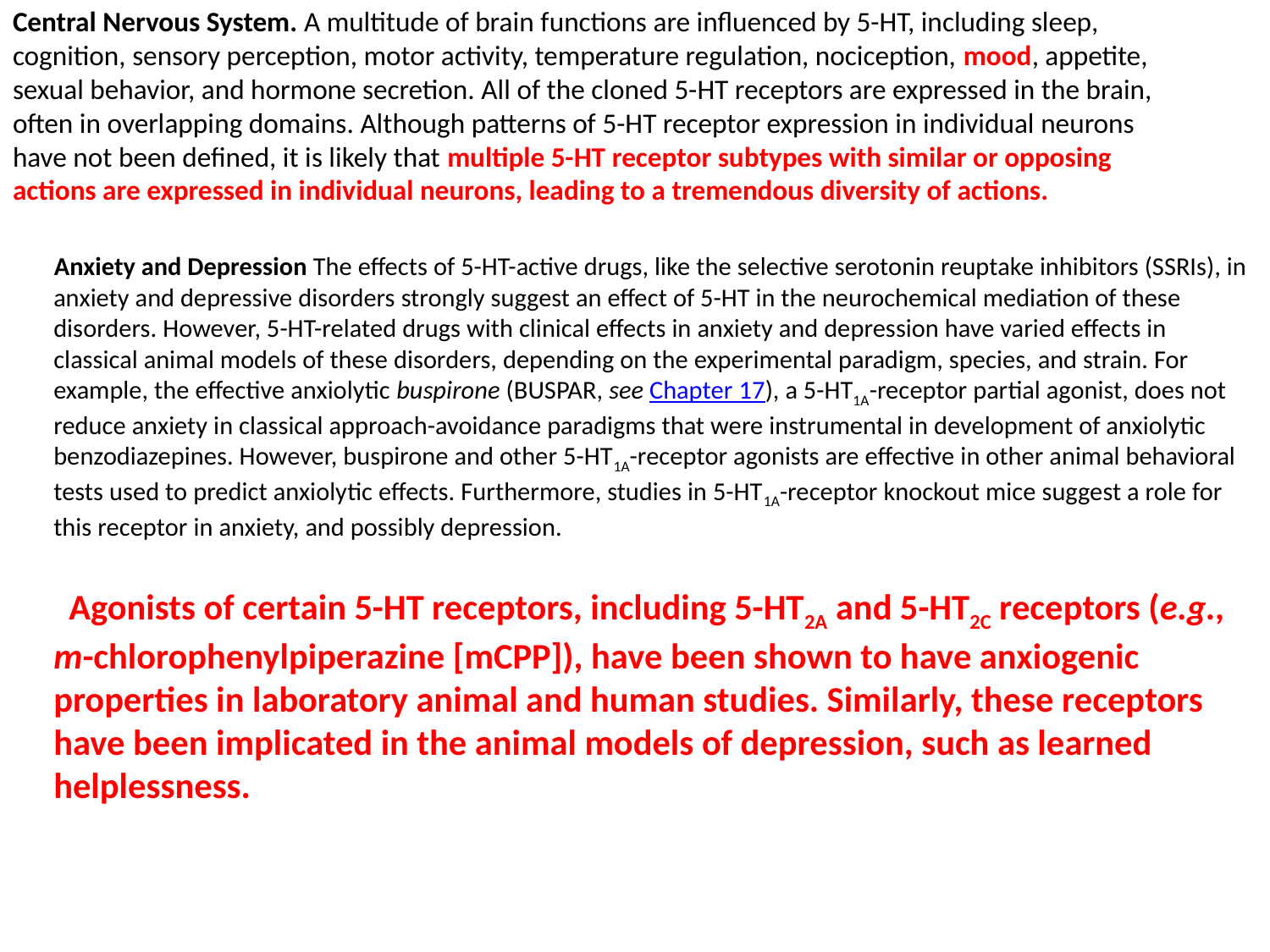

# Central Nervous System. A multitude of brain functions are influenced by 5-HT, including sleep, cognition, sensory perception, motor activity, temperature regulation, nociception, mood, appetite, sexual behavior, and hormone secretion. All of the cloned 5-HT receptors are expressed in the brain, often in overlapping domains. Although patterns of 5-HT receptor expression in individual neurons have not been defined, it is likely that multiple 5-HT receptor subtypes with similar or opposing actions are expressed in individual neurons, leading to a tremendous diversity of actions.
       Anxiety and Depression The effects of 5-HT-active drugs, like the selective serotonin reuptake inhibitors (SSRIs), in anxiety and depressive disorders strongly suggest an effect of 5-HT in the neurochemical mediation of these disorders. However, 5-HT-related drugs with clinical effects in anxiety and depression have varied effects in classical animal models of these disorders, depending on the experimental paradigm, species, and strain. For example, the effective anxiolytic buspirone (BUSPAR, see Chapter 17), a 5-HT1A-receptor partial agonist, does not reduce anxiety in classical approach-avoidance paradigms that were instrumental in development of anxiolytic benzodiazepines. However, buspirone and other 5-HT1A-receptor agonists are effective in other animal behavioral tests used to predict anxiolytic effects. Furthermore, studies in 5-HT1A-receptor knockout mice suggest a role for this receptor in anxiety, and possibly depression.

       Agonists of certain 5-HT receptors, including 5-HT2A and 5-HT2C receptors (e.g., m-chlorophenylpiperazine [mCPP]), have been shown to have anxiogenic properties in laboratory animal and human studies. Similarly, these receptors have been implicated in the animal models of depression, such as learned helplessness.